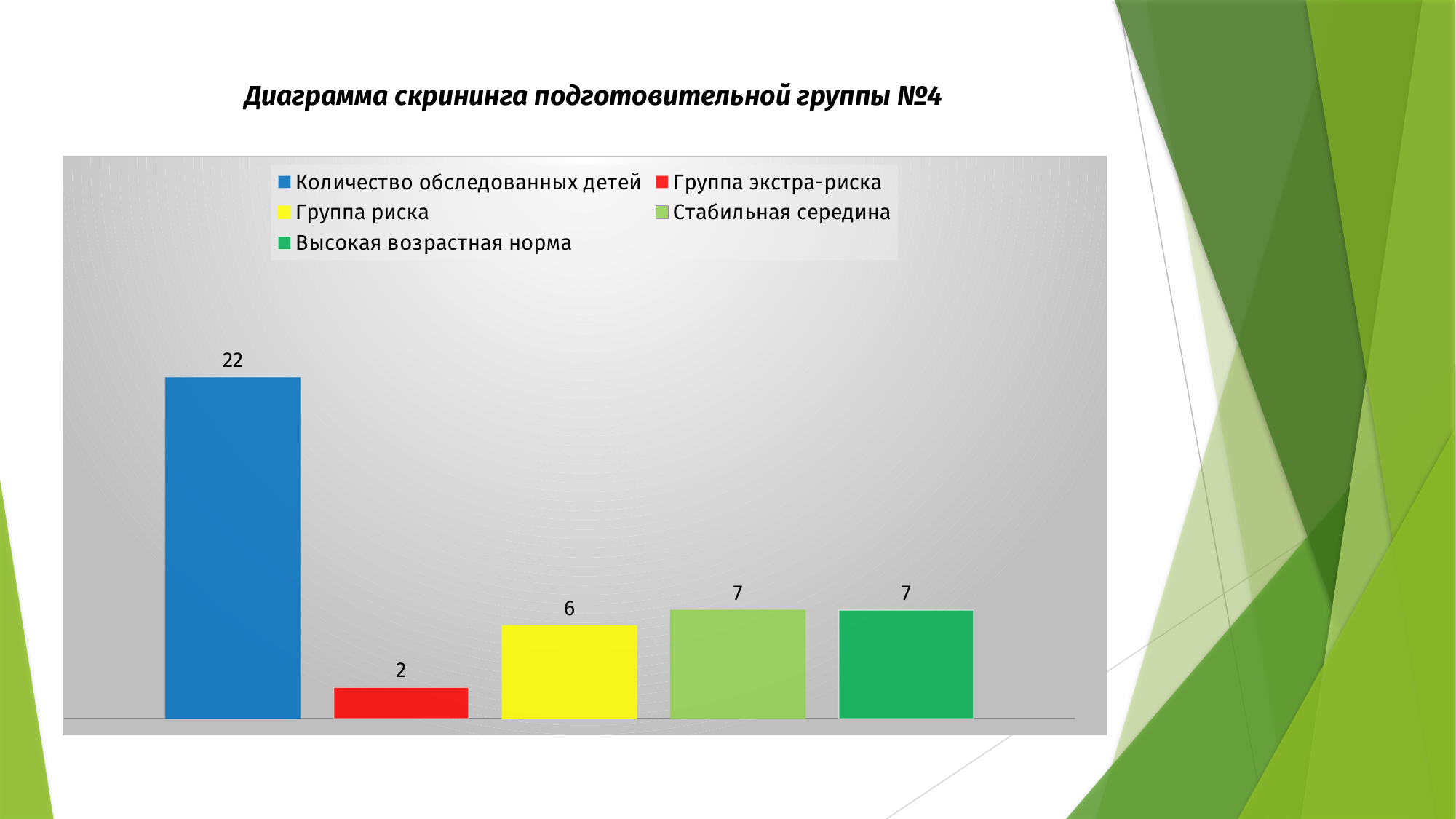

Диаграмма скрининга подготовительной группы №4

### Chart

| Category | Количество обследованных детей | Группа экстра-риска | Группа риска | Стабильная середина | Высокая возрастная норма |
|---|---|---|---|---|---|